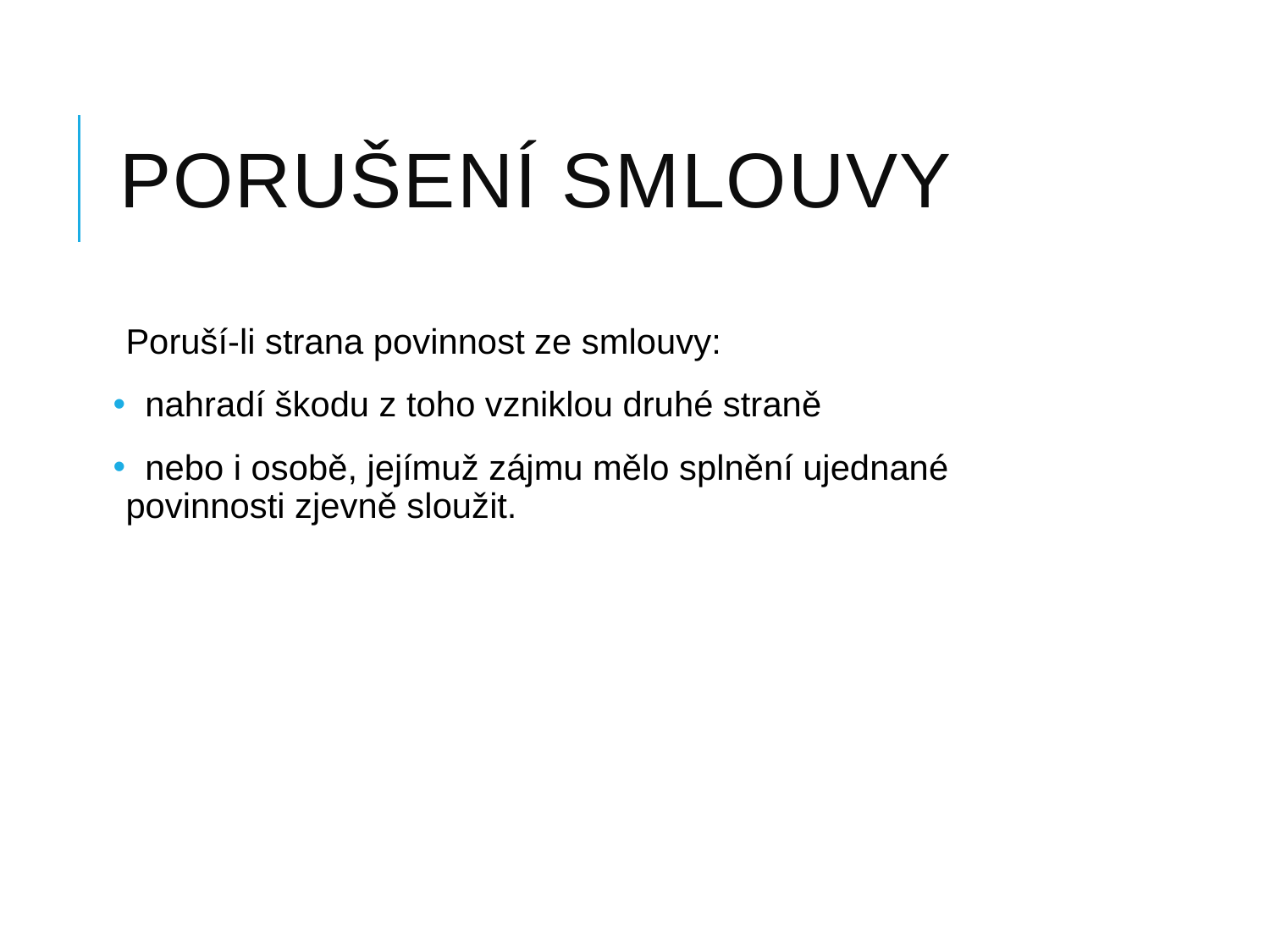

# Porušení smlouvy
Poruší-li strana povinnost ze smlouvy:
  nahradí škodu z toho vzniklou druhé straně
  nebo i osobě, jejímuž zájmu mělo splnění ujednané povinnosti zjevně sloužit.